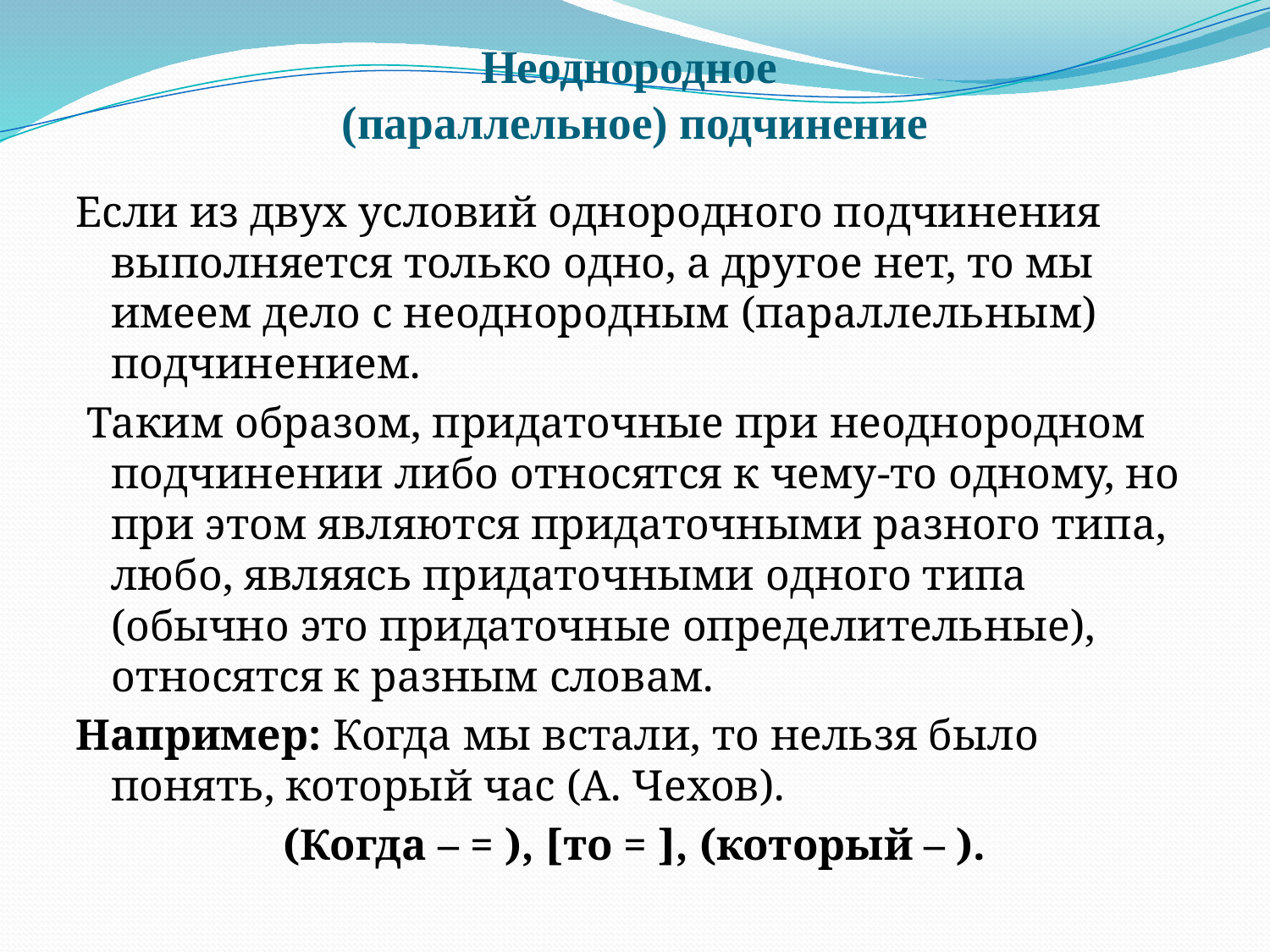

# Неоднородное (параллельное) подчинение
Если из двух условий однородного подчинения выполняется только одно, а другое нет, то мы имеем дело с неоднородным (параллельным) подчинением.
 Таким образом, придаточные при неоднородном подчинении либо относятся к чему-то одному, но при этом являются придаточными разного типа, любо, являясь придаточными одного типа (обычно это придаточные определительные), относятся к разным словам.
Например: Когда мы встали, то нельзя было понять, который час (А. Чехов).
(Когда – = ), [то = ], (который – ).